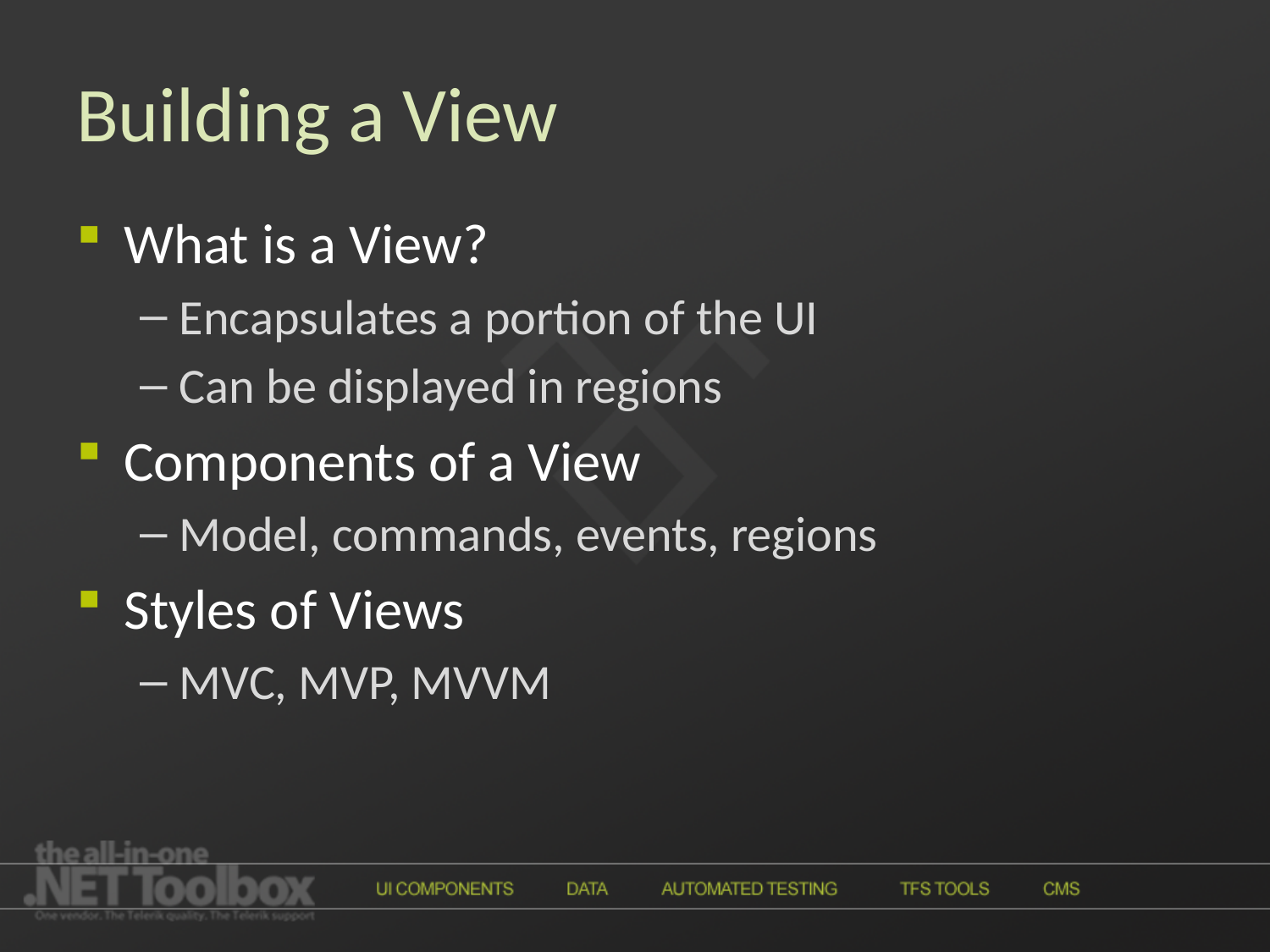

# Building a View
What is a View?
Encapsulates a portion of the UI
Can be displayed in regions
Components of a View
Model, commands, events, regions
Styles of Views
MVC, MVP, MVVM